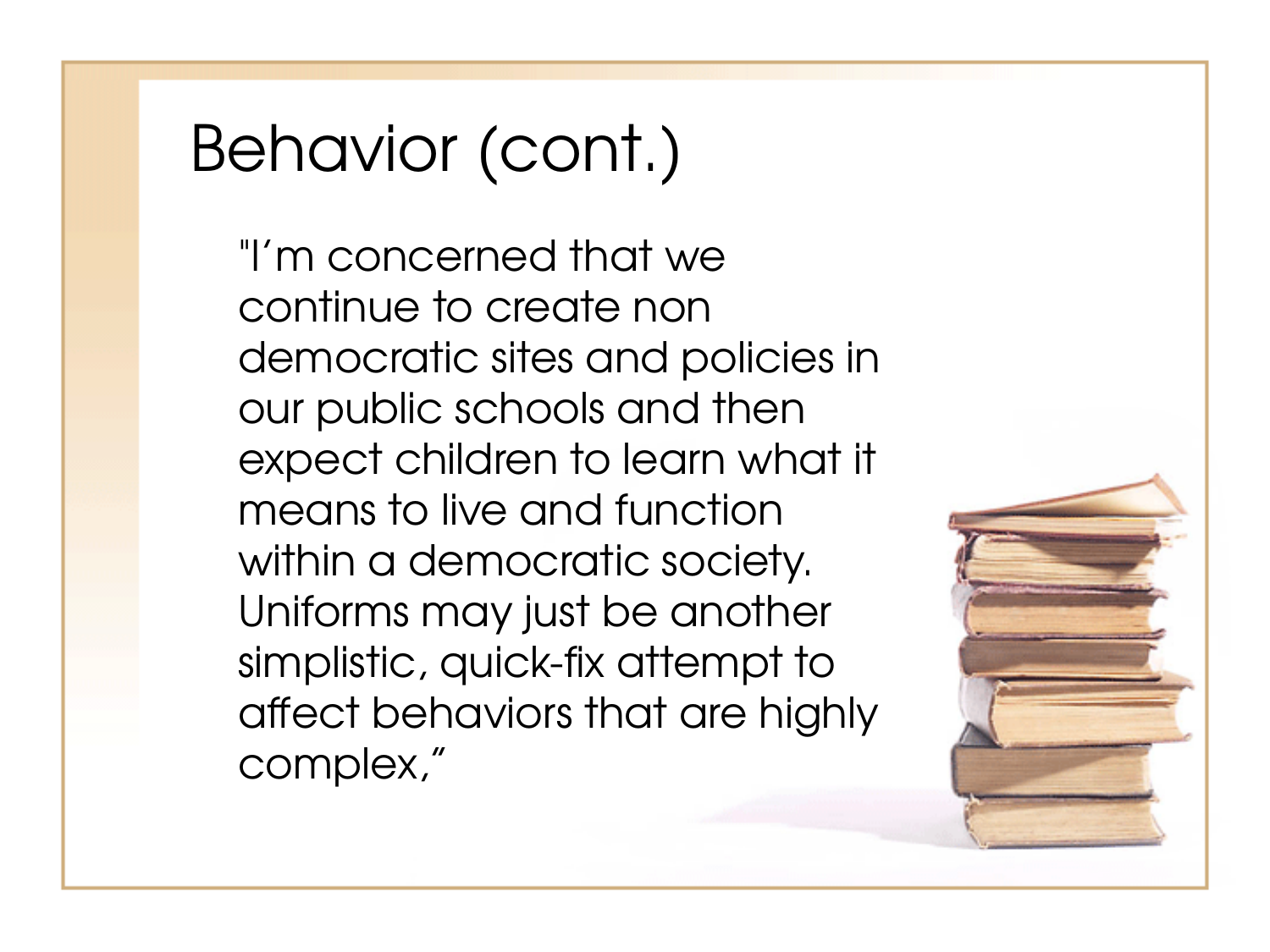

# Behavior (cont.)
"I’m concerned that we continue to create non democratic sites and policies in our public schools and then expect children to learn what it means to live and function within a democratic society. Uniforms may just be another simplistic, quick-fix attempt to affect behaviors that are highly complex,”